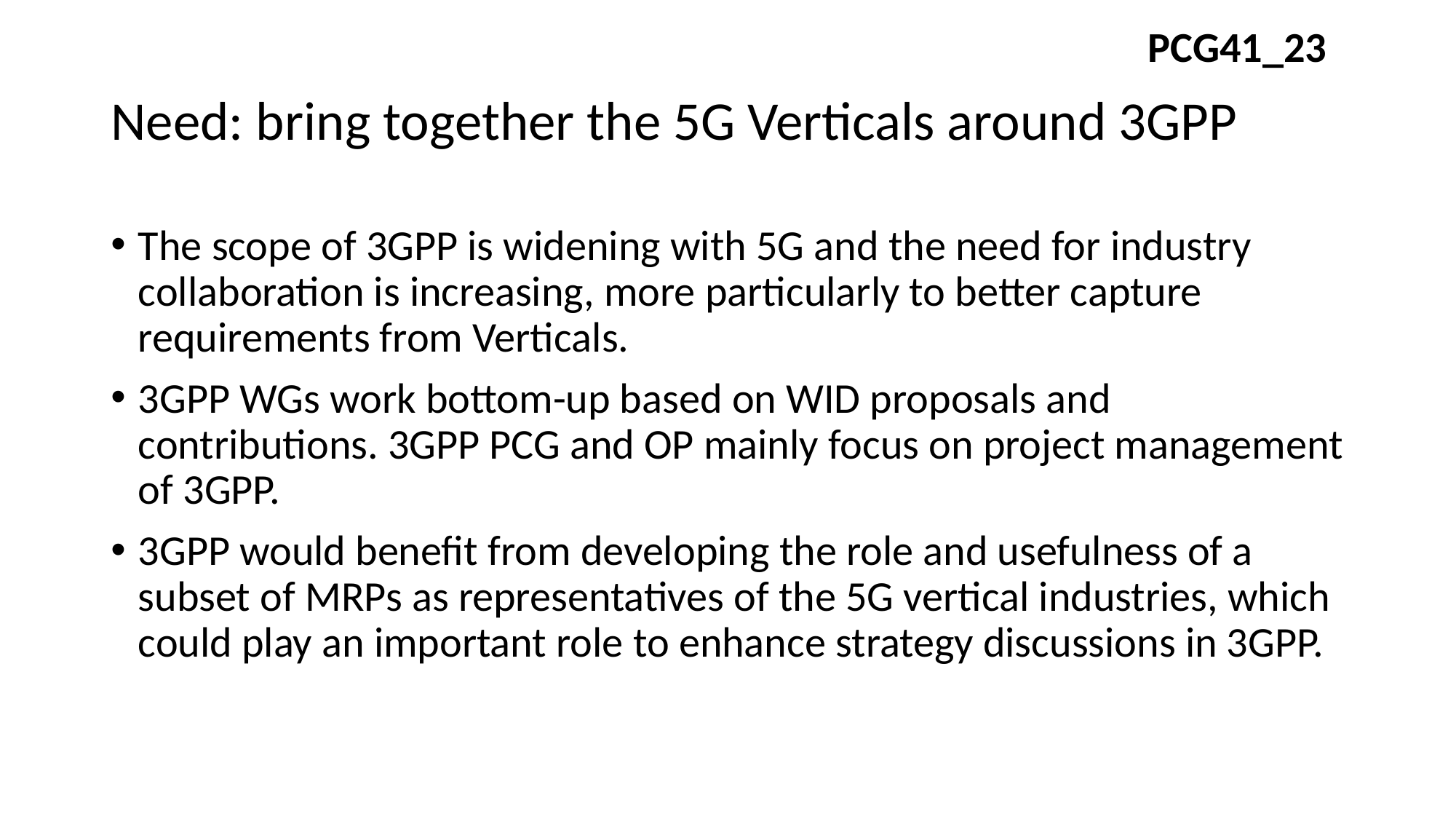

PCG41_23
# Need: bring together the 5G Verticals around 3GPP
The scope of 3GPP is widening with 5G and the need for industry collaboration is increasing, more particularly to better capture requirements from Verticals.
3GPP WGs work bottom-up based on WID proposals and contributions. 3GPP PCG and OP mainly focus on project management of 3GPP.
3GPP would benefit from developing the role and usefulness of a subset of MRPs as representatives of the 5G vertical industries, which could play an important role to enhance strategy discussions in 3GPP.